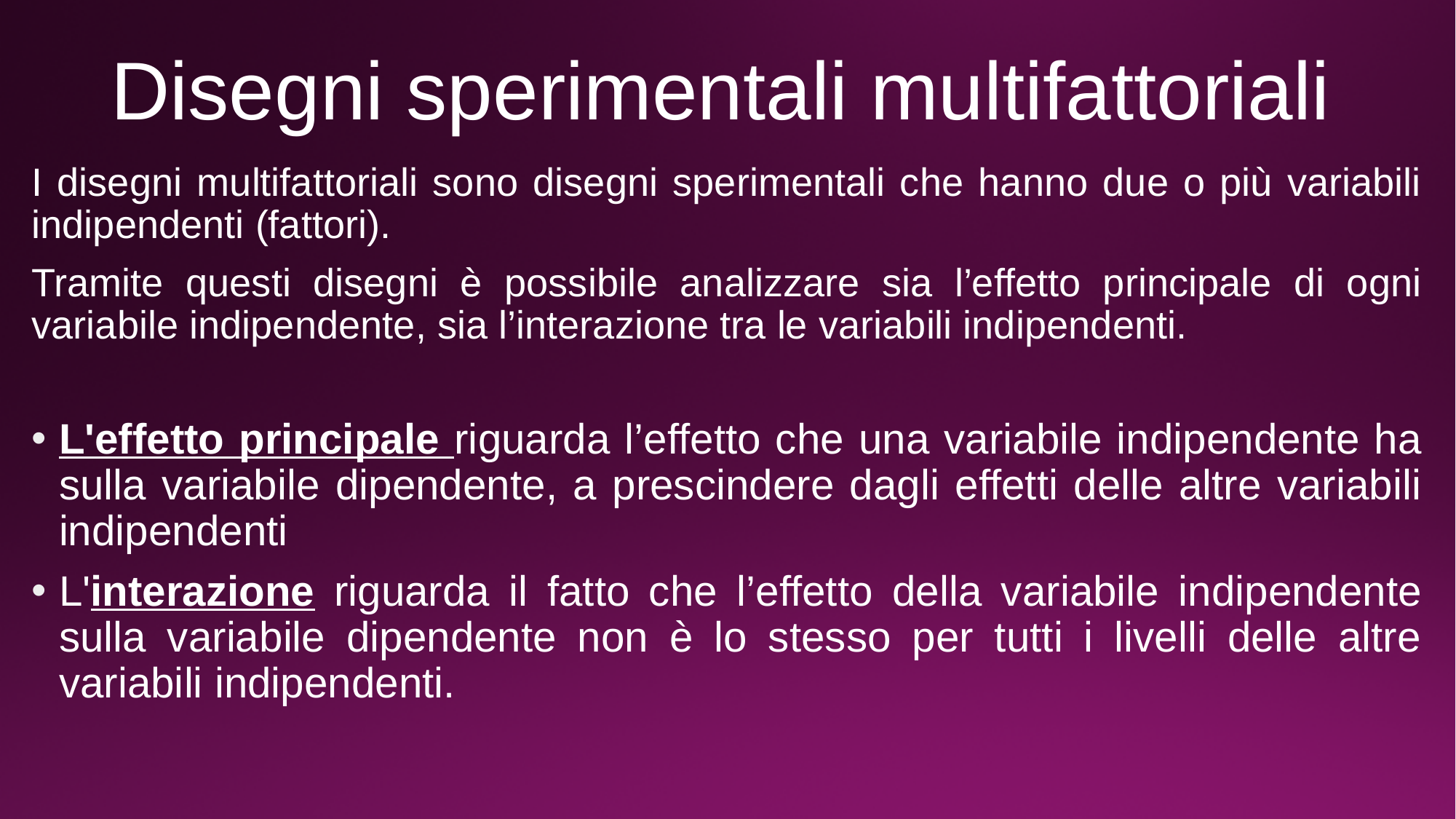

# Disegni sperimentali multifattoriali
I disegni multifattoriali sono disegni sperimentali che hanno due o più variabili indipendenti (fattori).
Tramite questi disegni è possibile analizzare sia l’effetto principale di ogni variabile indipendente, sia l’interazione tra le variabili indipendenti.

L'effetto principale riguarda l’effetto che una variabile indipendente ha sulla variabile dipendente, a prescindere dagli effetti delle altre variabili indipendenti
L'interazione riguarda il fatto che l’effetto della variabile indipendente sulla variabile dipendente non è lo stesso per tutti i livelli delle altre variabili indipendenti.